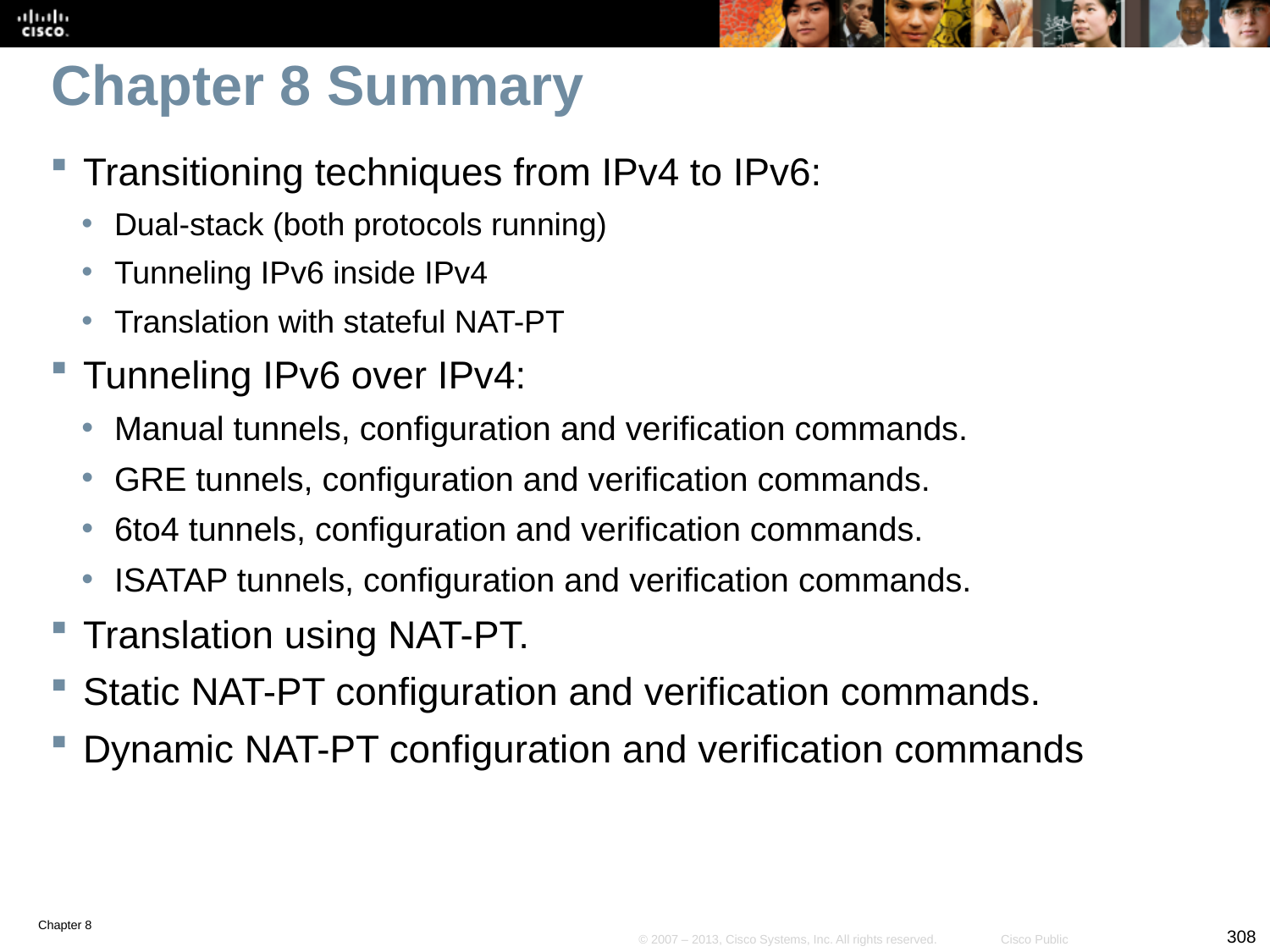

# Chapter 8 Summary
Transitioning techniques from IPv4 to IPv6:
Dual-stack (both protocols running)
Tunneling IPv6 inside IPv4
Translation with stateful NAT-PT
Tunneling IPv6 over IPv4:
Manual tunnels, configuration and verification commands.
GRE tunnels, configuration and verification commands.
6to4 tunnels, configuration and verification commands.
ISATAP tunnels, configuration and verification commands.
Translation using NAT-PT.
Static NAT-PT configuration and verification commands.
Dynamic NAT-PT configuration and verification commands